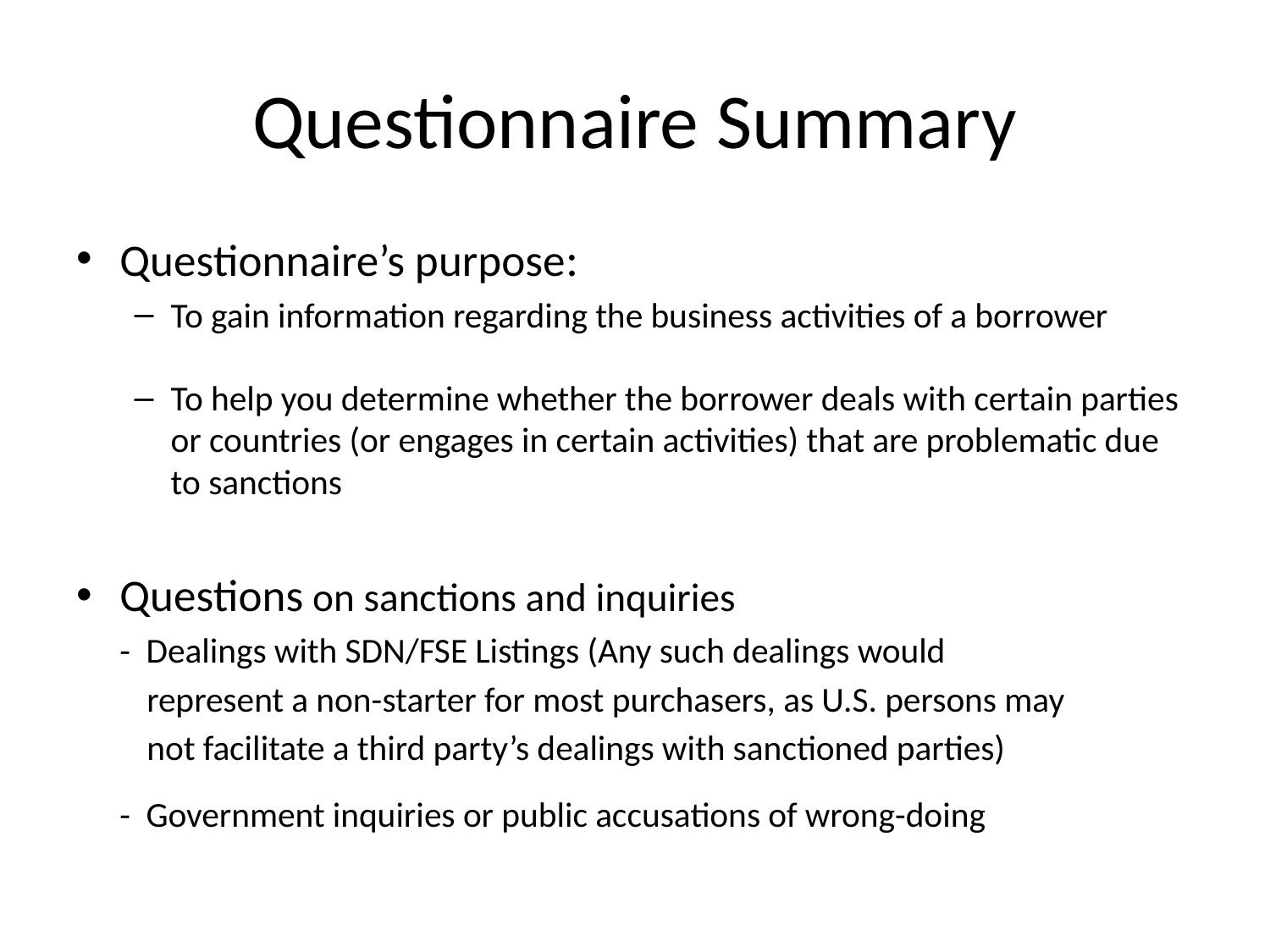

# Questionnaire Summary
Questionnaire’s purpose:
To gain information regarding the business activities of a borrower

To help you determine whether the borrower deals with certain parties or countries (or engages in certain activities) that are problematic due to sanctions

Questions on sanctions and inquiries
	-  Dealings with SDN/FSE Listings (Any such dealings would
         represent a non-starter for most purchasers, as U.S. persons may
         not facilitate a third party’s dealings with sanctioned parties)

	-  Government inquiries or public accusations of wrong-doing